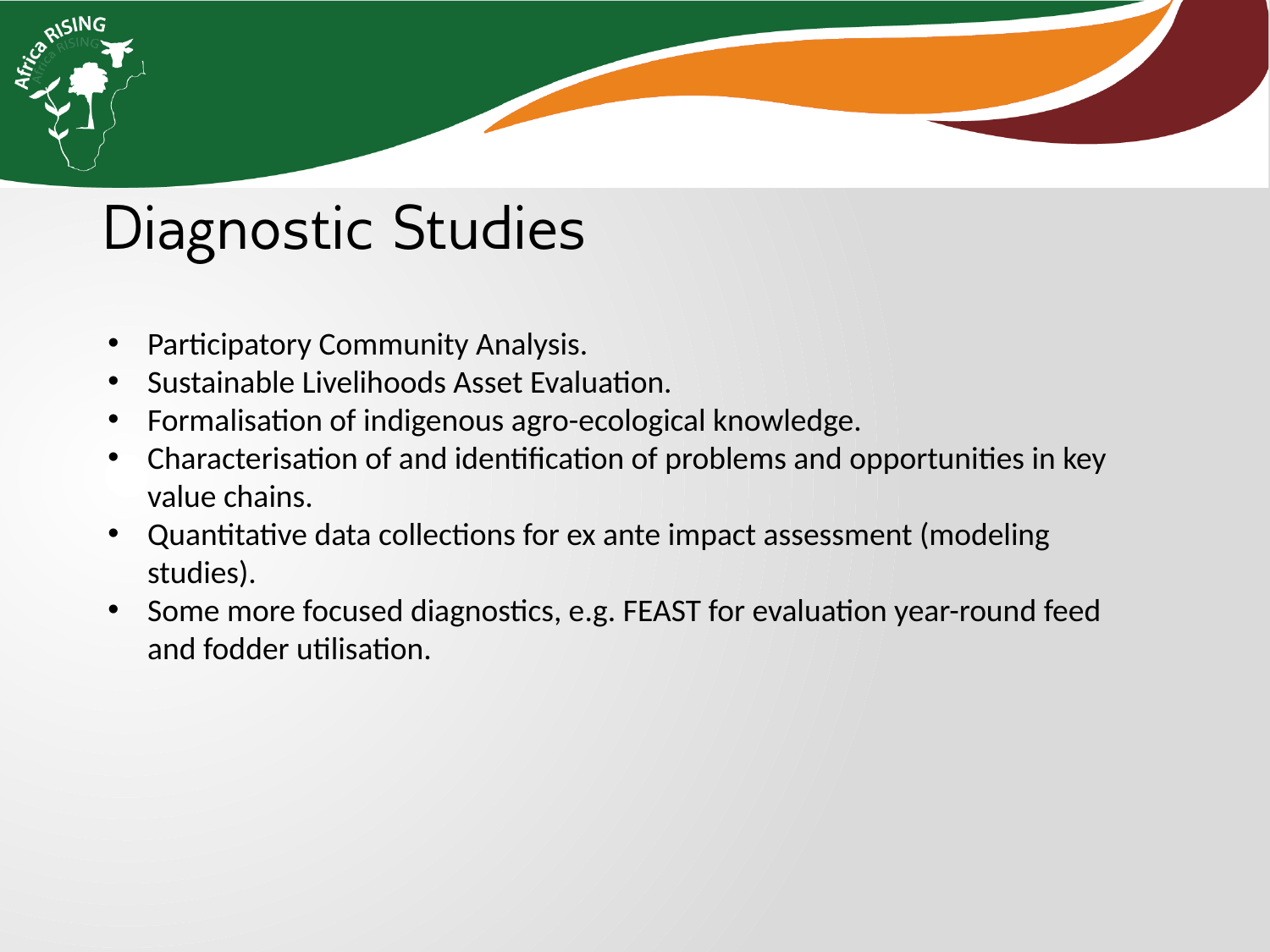

Diagnostic Studies
Participatory Community Analysis.
Sustainable Livelihoods Asset Evaluation.
Formalisation of indigenous agro-ecological knowledge.
Characterisation of and identification of problems and opportunities in key value chains.
Quantitative data collections for ex ante impact assessment (modeling studies).
Some more focused diagnostics, e.g. FEAST for evaluation year-round feed and fodder utilisation.